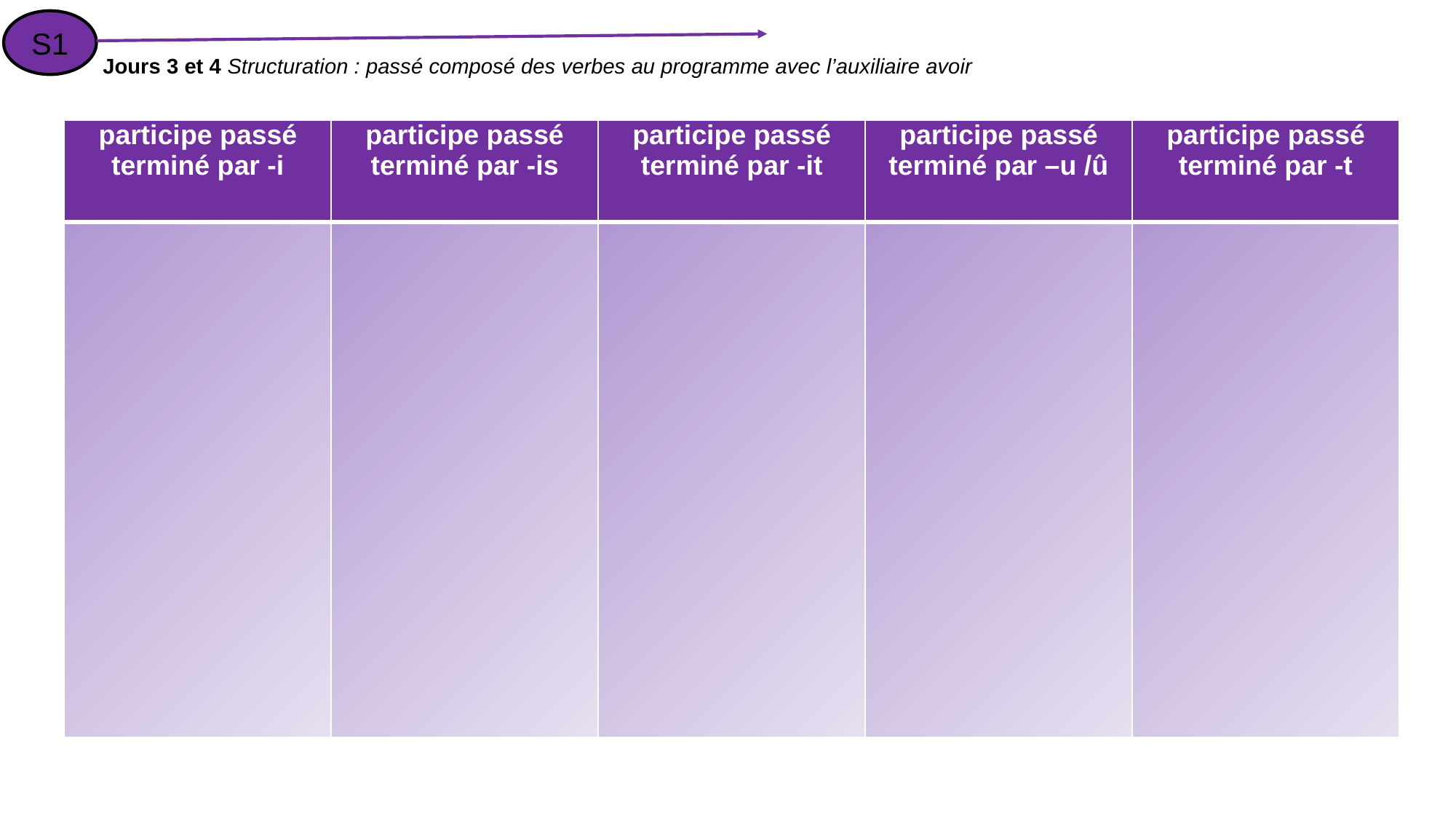

S1
Jours 3 et 4 Structuration : passé composé des verbes au programme avec l’auxiliaire avoir

| participe passé terminé par -i | participe passé terminé par -is | participe passé terminé par -it | participe passé terminé par –u /û | participe passé terminé par -t |
| --- | --- | --- | --- | --- |
|  |  |  |  |  |